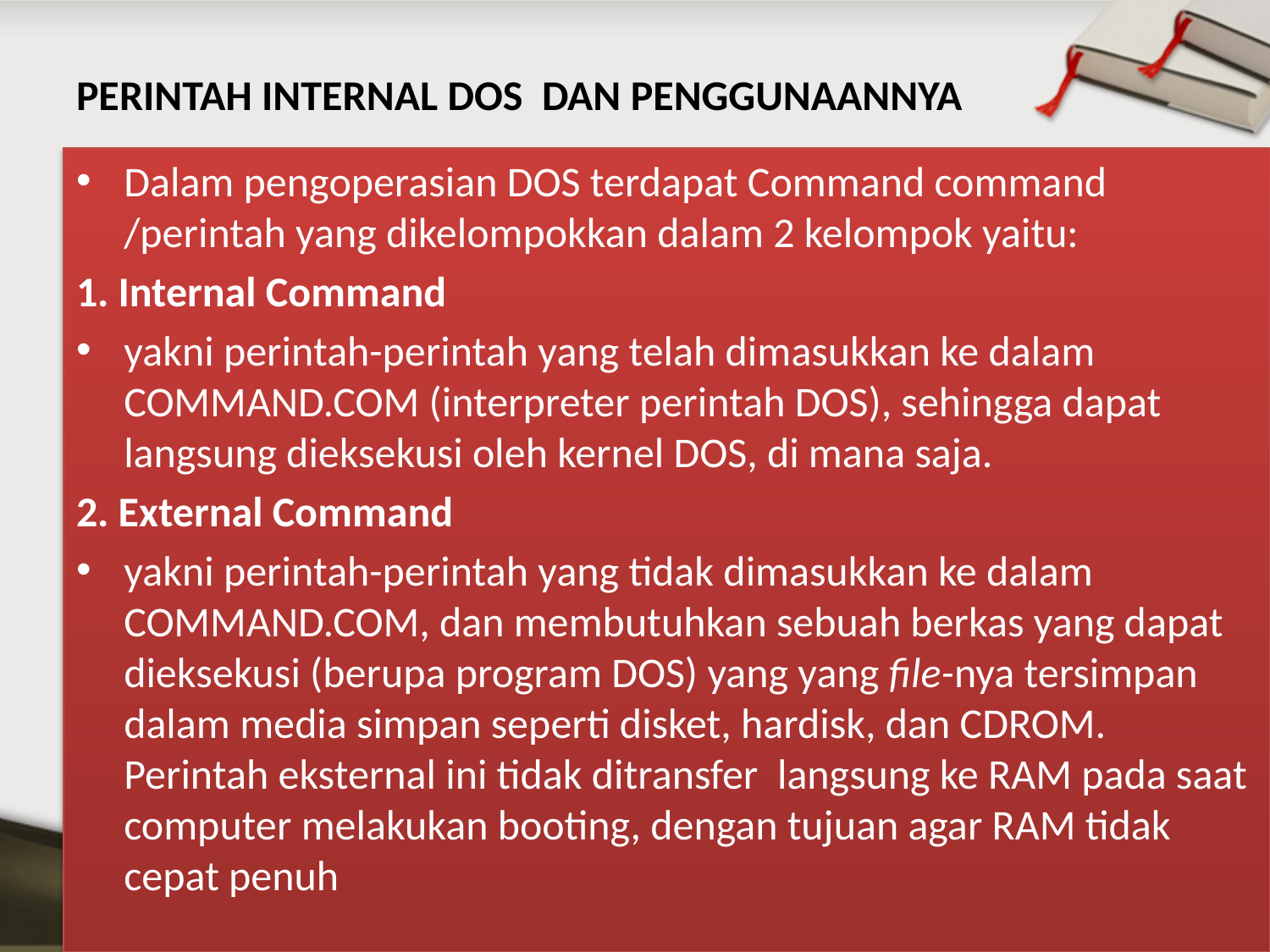

# PERINTAH INTERNAL DOS  DAN PENGGUNAANNYA
Dalam pengoperasian DOS terdapat Command command /perintah yang dikelompokkan dalam 2 kelompok yaitu:
1. Internal Command
yakni perintah-perintah yang telah dimasukkan ke dalam COMMAND.COM (interpreter perintah DOS), sehingga dapat langsung dieksekusi oleh kernel DOS, di mana saja.
2. External Command
yakni perintah-perintah yang tidak dimasukkan ke dalam COMMAND.COM, dan membutuhkan sebuah berkas yang dapat dieksekusi (berupa program DOS) yang yang file-nya tersimpan dalam media simpan seperti disket, hardisk, dan CDROM. Perintah eksternal ini tidak ditransfer  langsung ke RAM pada saat computer melakukan booting, dengan tujuan agar RAM tidak cepat penuh